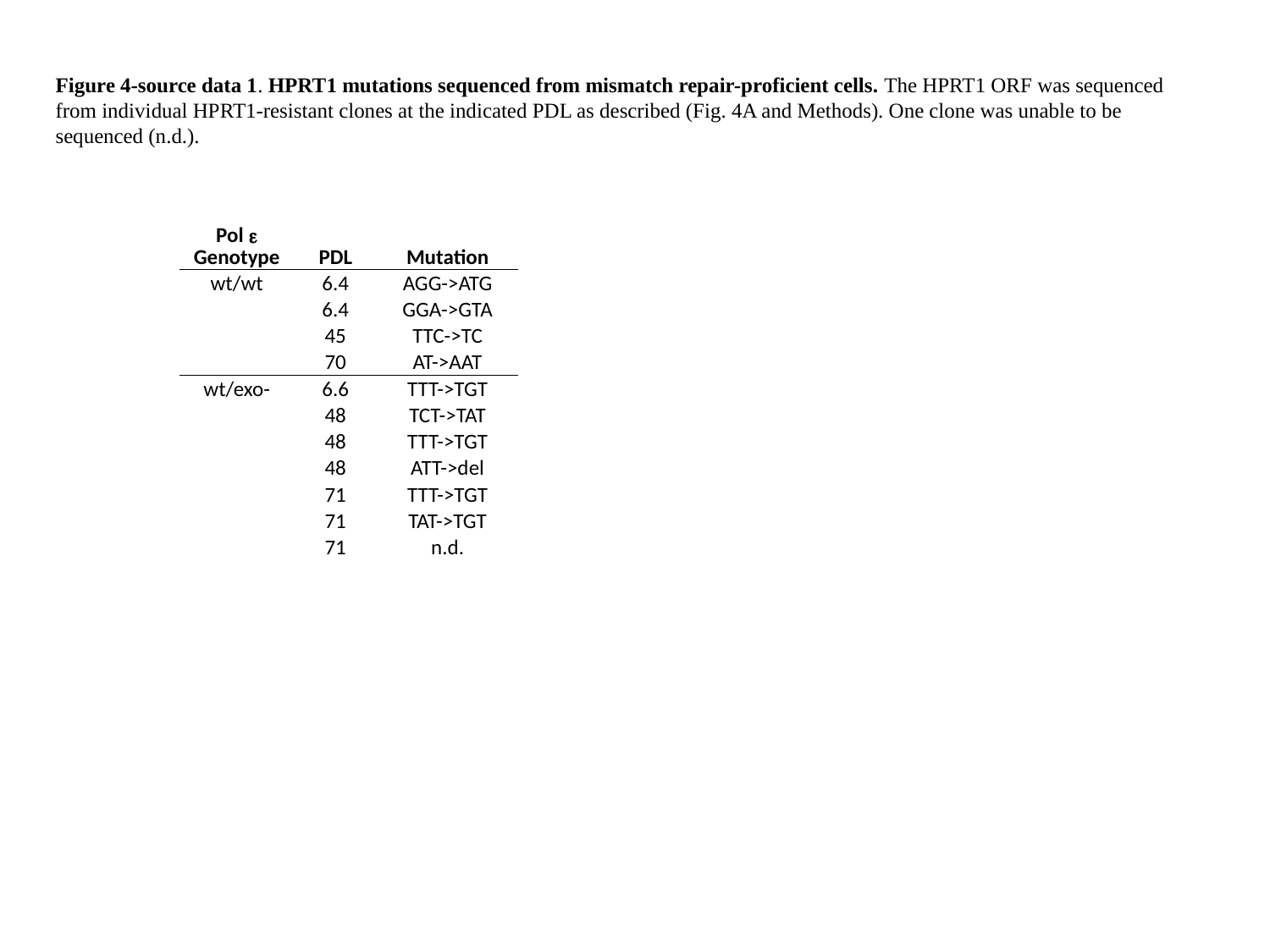

Figure 4-source data 1. HPRT1 mutations sequenced from mismatch repair-proficient cells. The HPRT1 ORF was sequenced from individual HPRT1-resistant clones at the indicated PDL as described (Fig. 4A and Methods). One clone was unable to be sequenced (n.d.).
| Pol ε Genotype | PDL | Mutation |
| --- | --- | --- |
| wt/wt | 6.4 | AGG->ATG |
|  | 6.4 | GGA->GTA |
|  | 45 | TTC->TC |
|  | 70 | AT->AAT |
| wt/exo- | 6.6 | TTT->TGT |
|  | 48 | TCT->TAT |
|  | 48 | TTT->TGT |
|  | 48 | ATT->del |
|  | 71 | TTT->TGT |
|  | 71 | TAT->TGT |
|  | 71 | n.d. |